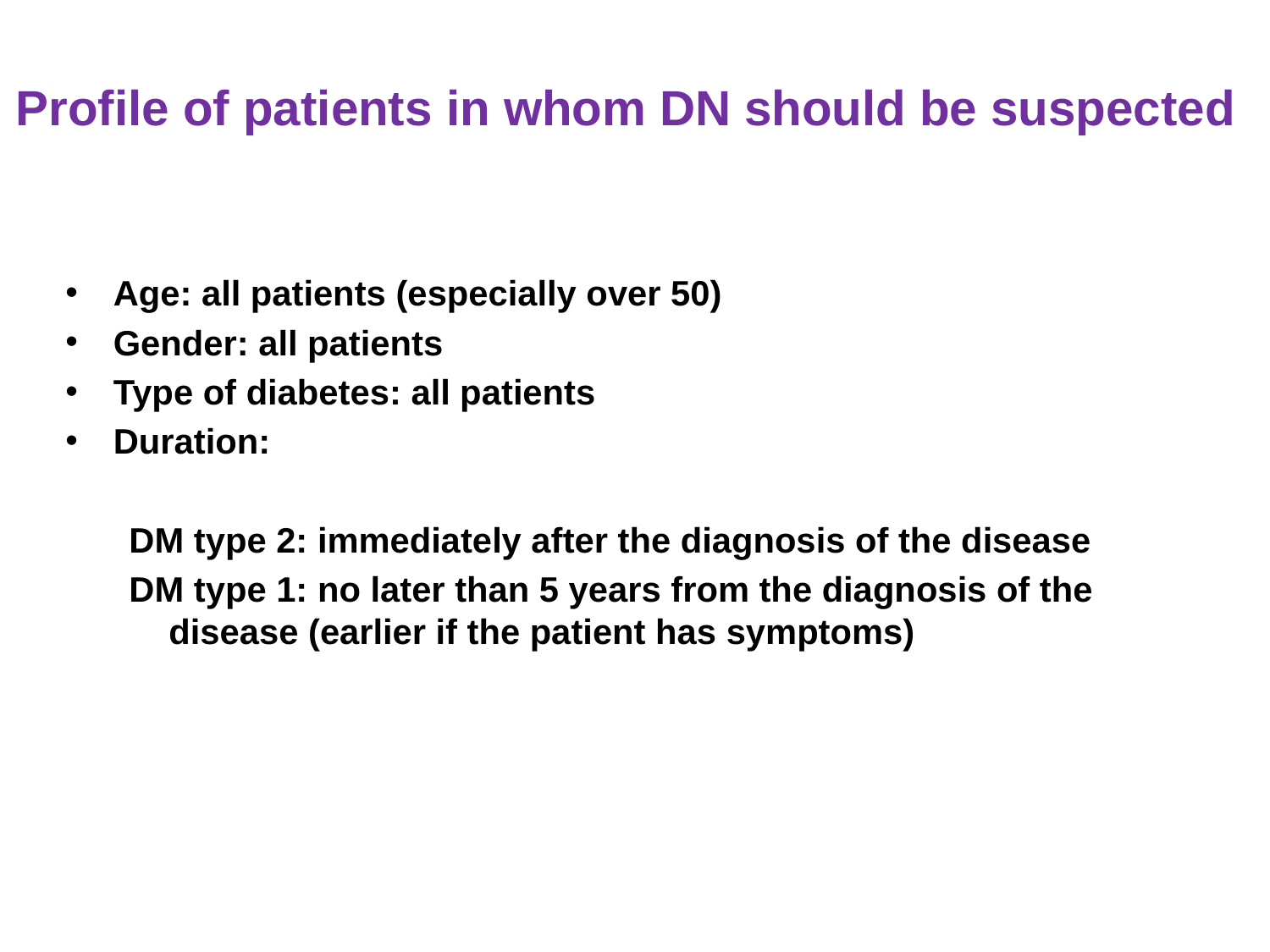

# Profile of patients in whom DN should be suspected
Age: all patients (especially over 50)
Gender: all patients
Type of diabetes: all patients
Duration:

DM type 2: immediately after the diagnosis of the disease
DM type 1: no later than 5 years from the diagnosis of the disease (earlier if the patient has symptoms)